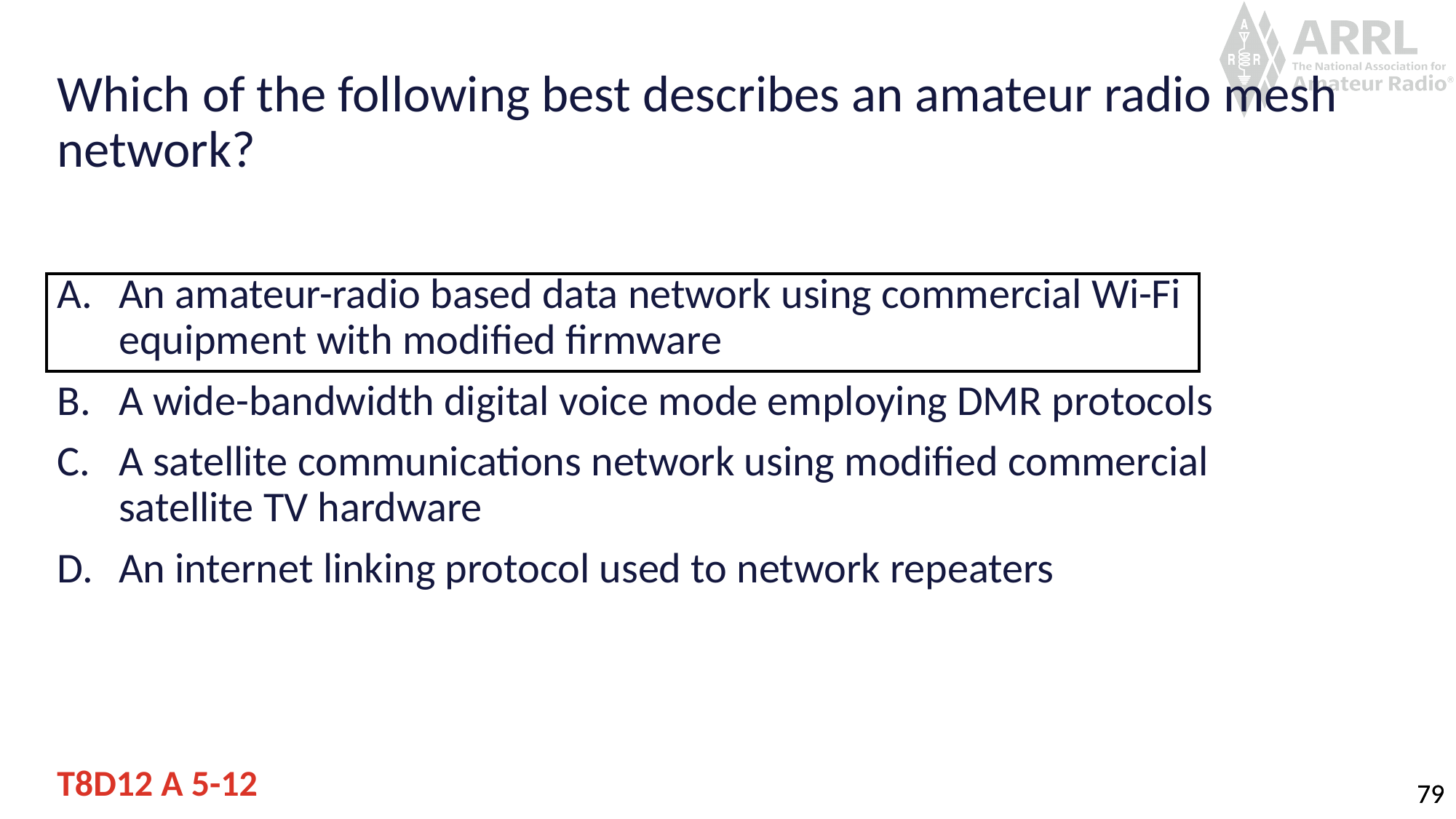

# Which of the following best describes an amateur radio mesh network?
An amateur-radio based data network using commercial Wi-Fi equipment with modified firmware
A wide-bandwidth digital voice mode employing DMR protocols
A satellite communications network using modified commercial satellite TV hardware
An internet linking protocol used to network repeaters

T8D12 A 5-12